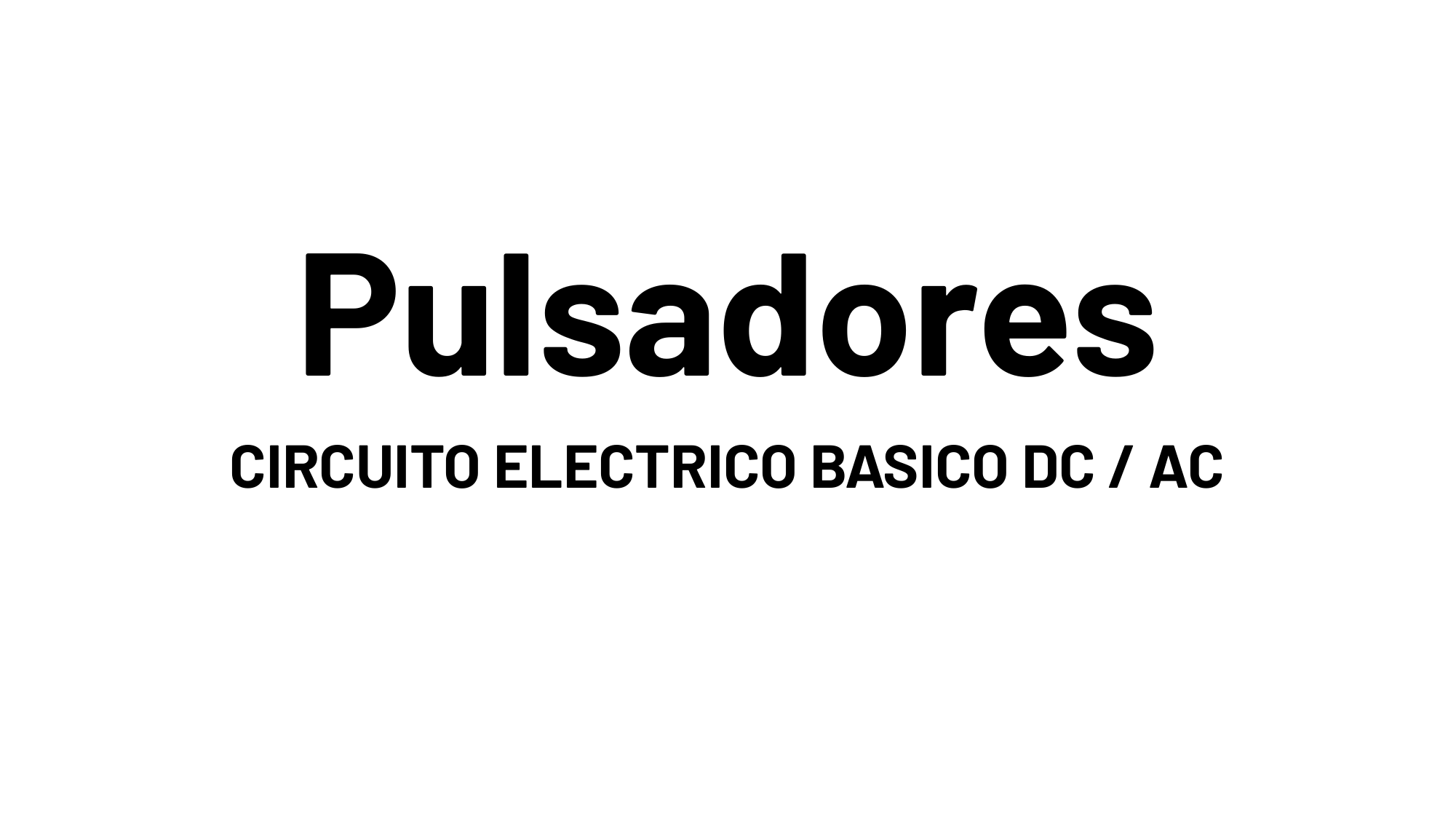

# Pulsadores
CIRCUITO ELECTRICO BASICO DC / AC